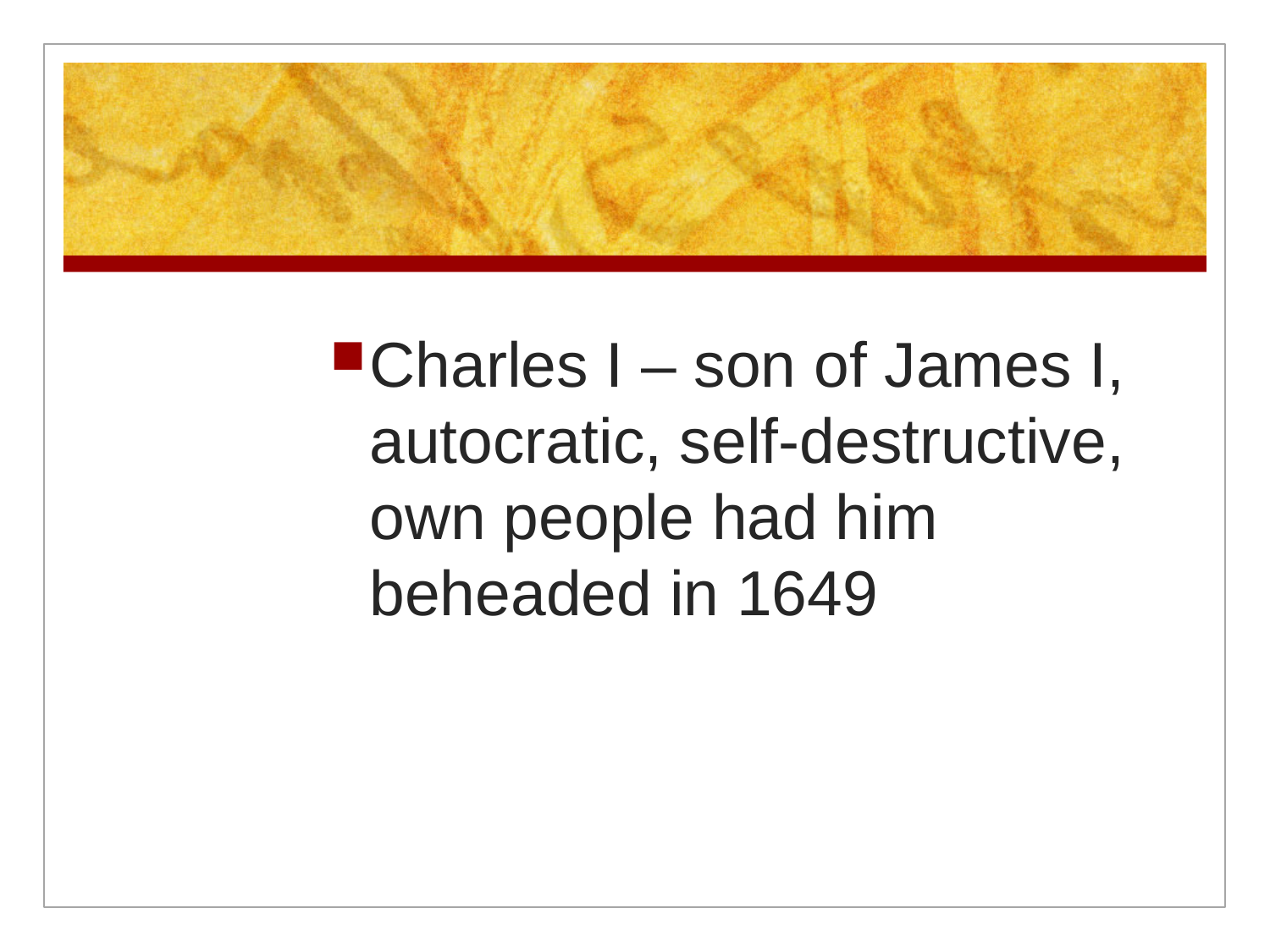

#
Charles I – son of James I, autocratic, self-destructive, own people had him beheaded in 1649